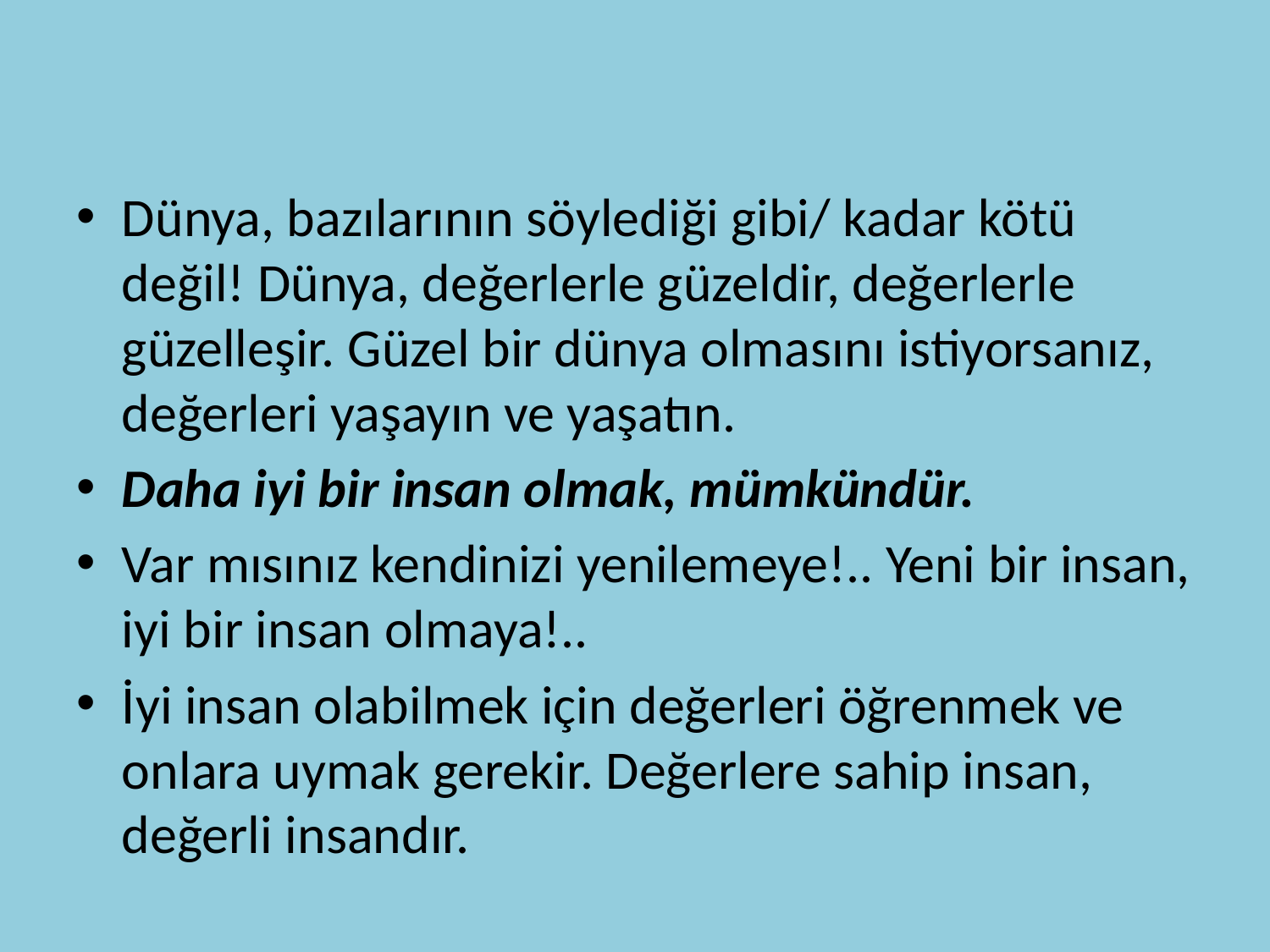

#
Dünya, bazılarının söylediği gibi/ kadar kötü değil! Dünya, değerlerle güzeldir, değerlerle güzelleşir. Güzel bir dünya olmasını istiyorsanız, değerleri yaşayın ve yaşatın.
Daha iyi bir insan olmak, mümkündür.
Var mısınız kendinizi yenilemeye!.. Yeni bir insan, iyi bir insan olmaya!..
İyi insan olabilmek için değerleri öğrenmek ve onlara uymak gerekir. Değerlere sahip insan, değerli insandır.